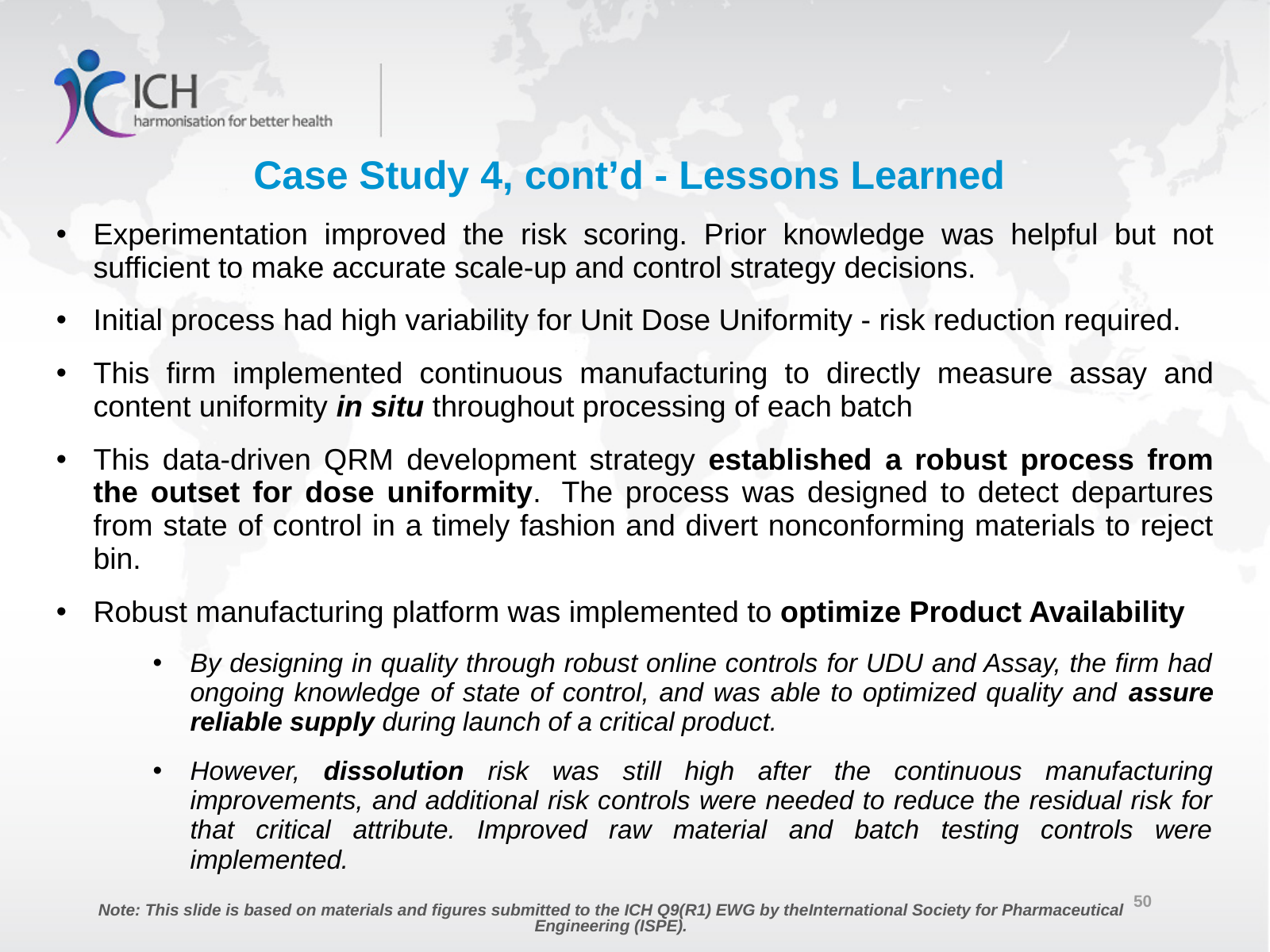

Case Study 4, cont’d - Lessons Learned
Experimentation improved the risk scoring. Prior knowledge was helpful but not sufficient to make accurate scale-up and control strategy decisions.
Initial process had high variability for Unit Dose Uniformity - risk reduction required.
This firm implemented continuous manufacturing to directly measure assay and content uniformity in situ throughout processing of each batch
This data-driven QRM development strategy established a robust process from the outset for dose uniformity.  The process was designed to detect departures from state of control in a timely fashion and divert nonconforming materials to reject bin.
Robust manufacturing platform was implemented to optimize Product Availability
By designing in quality through robust online controls for UDU and Assay, the firm had ongoing knowledge of state of control, and was able to optimized quality and assure reliable supply during launch of a critical product.
However, dissolution risk was still high after the continuous manufacturing improvements, and additional risk controls were needed to reduce the residual risk for that critical attribute. Improved raw material and batch testing controls were implemented.
Note: This slide is based on materials and figures submitted to the ICH Q9(R1) EWG by theInternational Society for Pharmaceutical Engineering (ISPE).